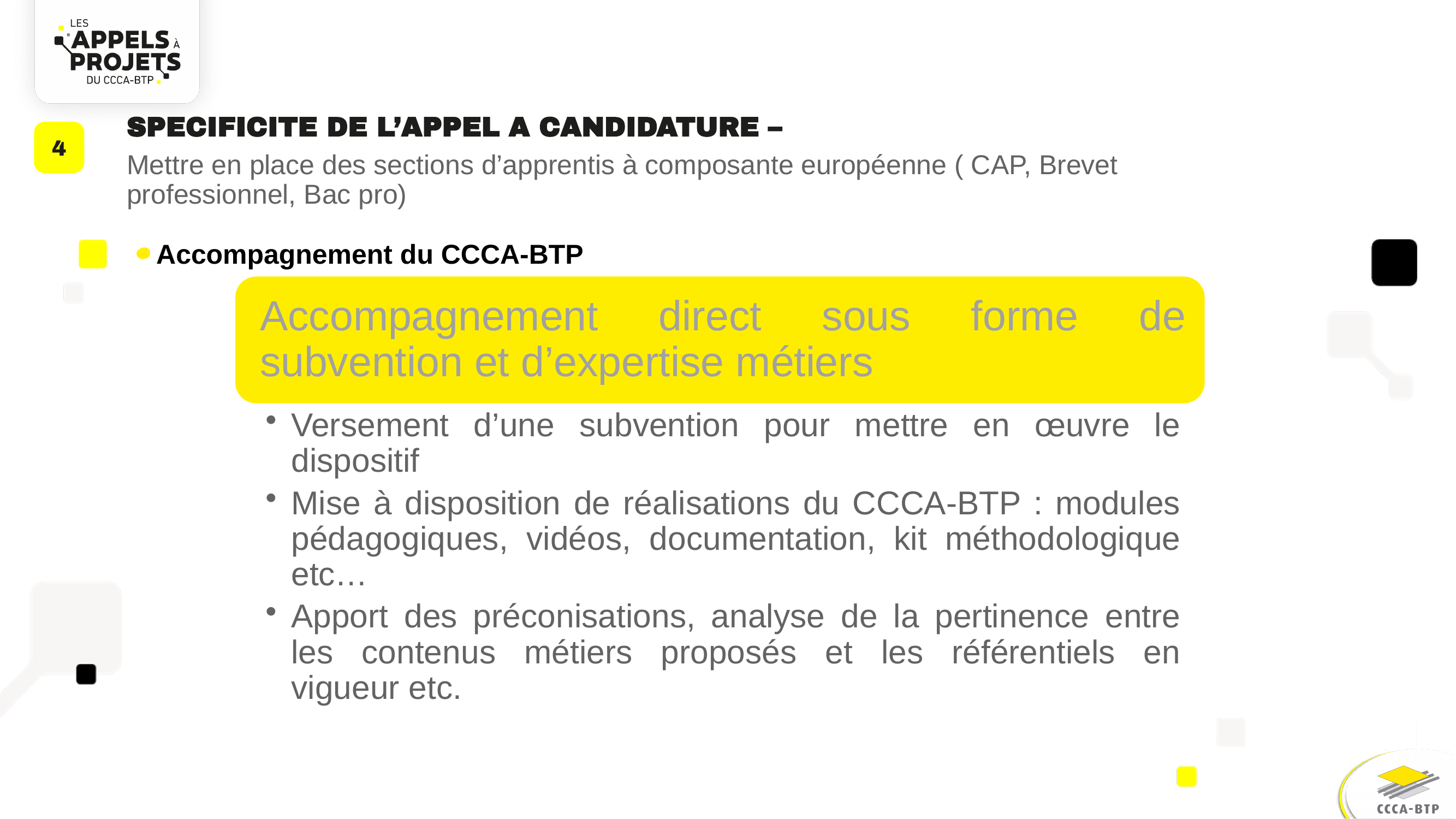

4

SPECIFICITE DE L’APPEL A CANDIDATURE –
Mettre en place des sections d’apprentis à composante européenne ( CAP, Brevet professionnel, Bac pro)

Accompagnement du CCCA-BTP
Accompagnement direct sous forme de subvention et d’expertise métiers
Versement d’une subvention pour mettre en œuvre le dispositif
Mise à disposition de réalisations du CCCA-BTP : modules pédagogiques, vidéos, documentation, kit méthodologique etc…
Apport des préconisations, analyse de la pertinence entre les contenus métiers proposés et les référentiels en vigueur etc.